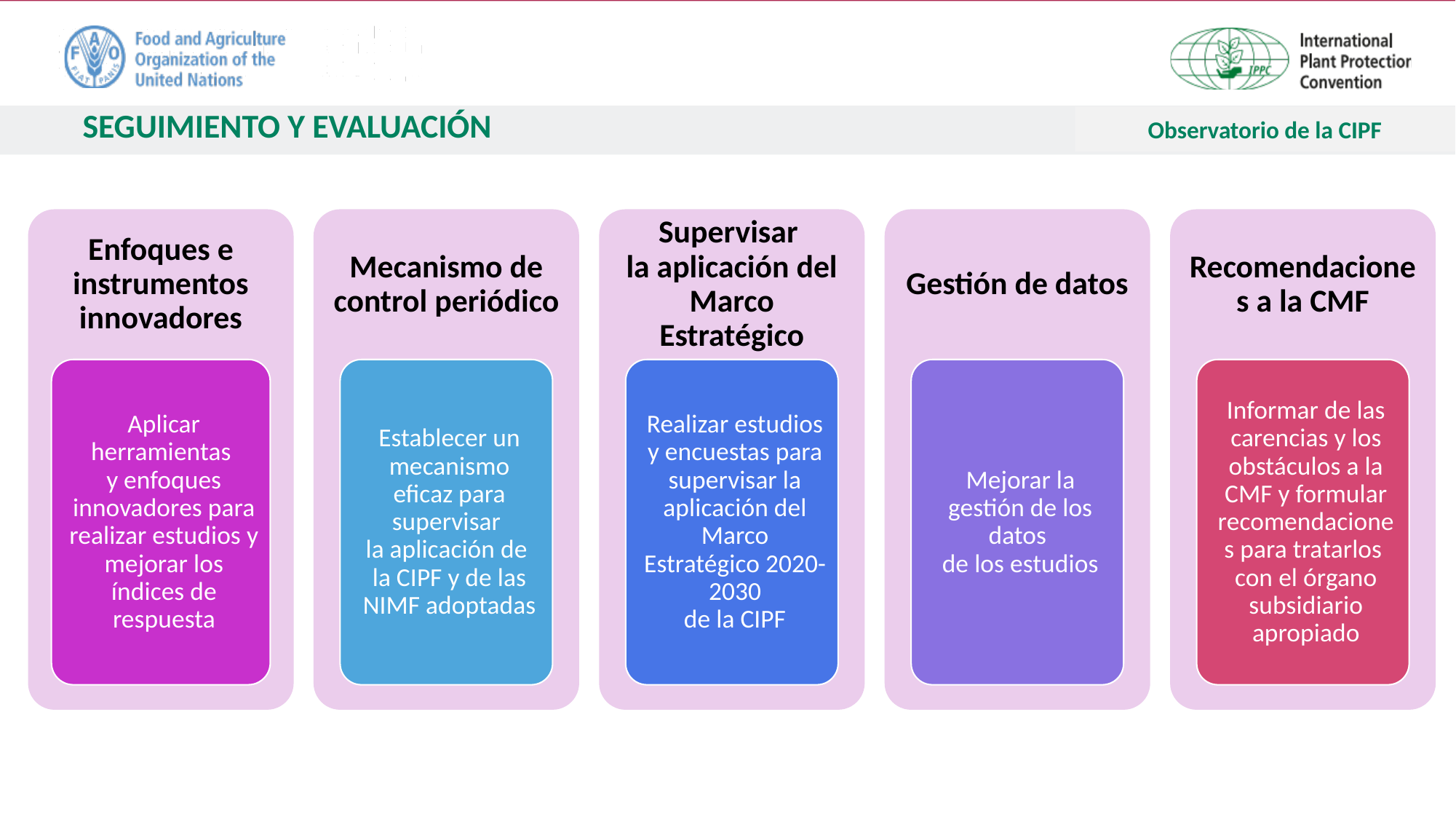

Observatorio de la CIPF
# SEGUIMIENTO Y EVALUACIÓN
Enfoques e instrumentos innovadores
Aplicar herramientas
y enfoques innovadores para realizar estudios y mejorar los índices de respuesta
Mecanismo de control periódico
Establecer un mecanismo eficaz para supervisar
la aplicación de
la CIPF y de las NIMF adoptadas
Supervisar
la aplicación del Marco Estratégico
Realizar estudios y encuestas para supervisar la aplicación del Marco Estratégico 2020-2030
de la CIPF
Gestión de datos
Mejorar la gestión de los datos
de los estudios
Recomendaciones a la CMF
Informar de las carencias y los obstáculos a la CMF y formular recomendaciones para tratarlos
con el órgano subsidiario apropiado